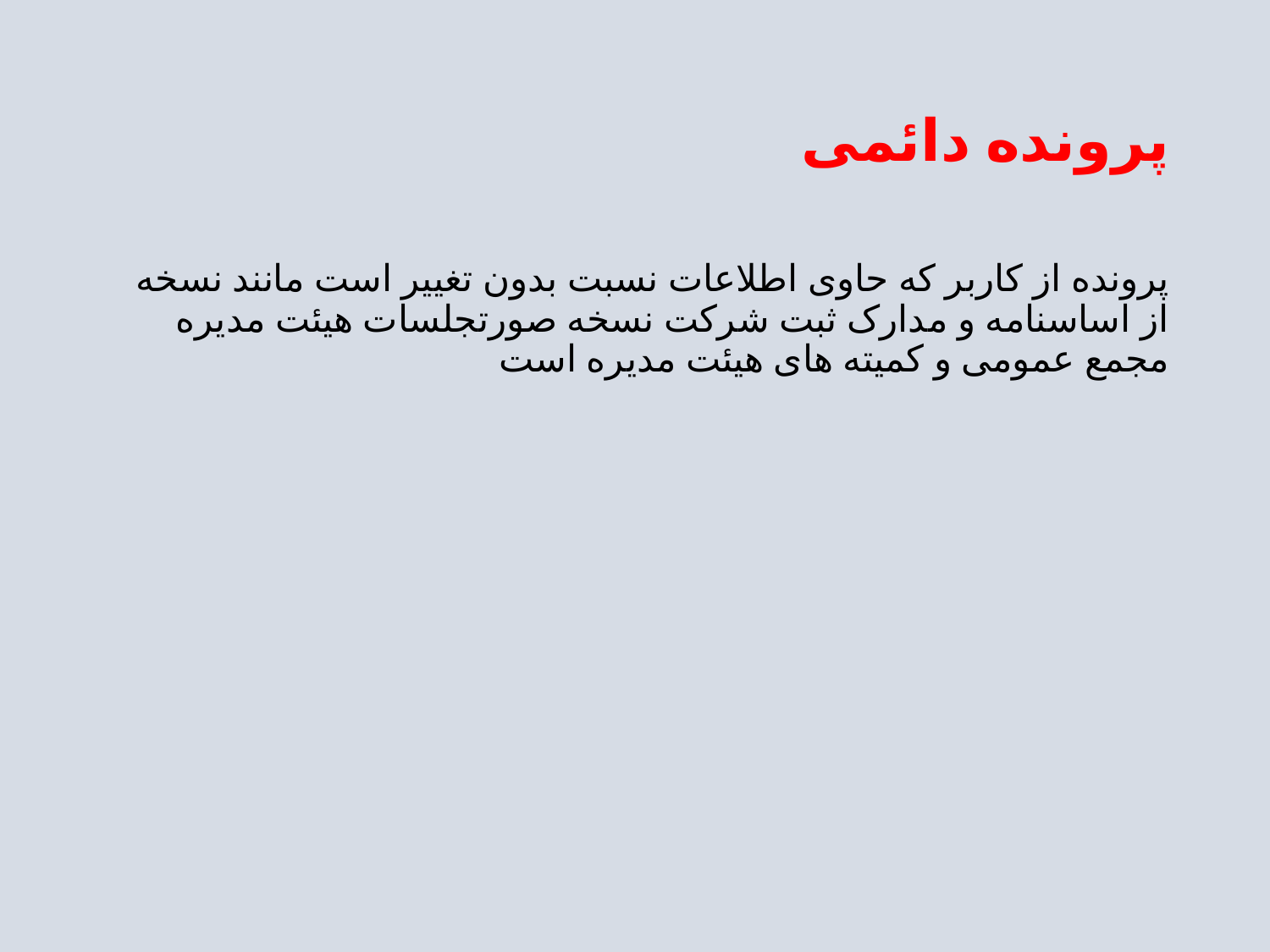

# پرونده دائمی
پرونده از کاربر که حاوی اطلاعات نسبت بدون تغییر است مانند نسخه از اساسنامه و مدارک ثبت شرکت نسخه صورتجلسات هیئت مدیره مجمع عمومی و کمیته های هیئت مدیره است